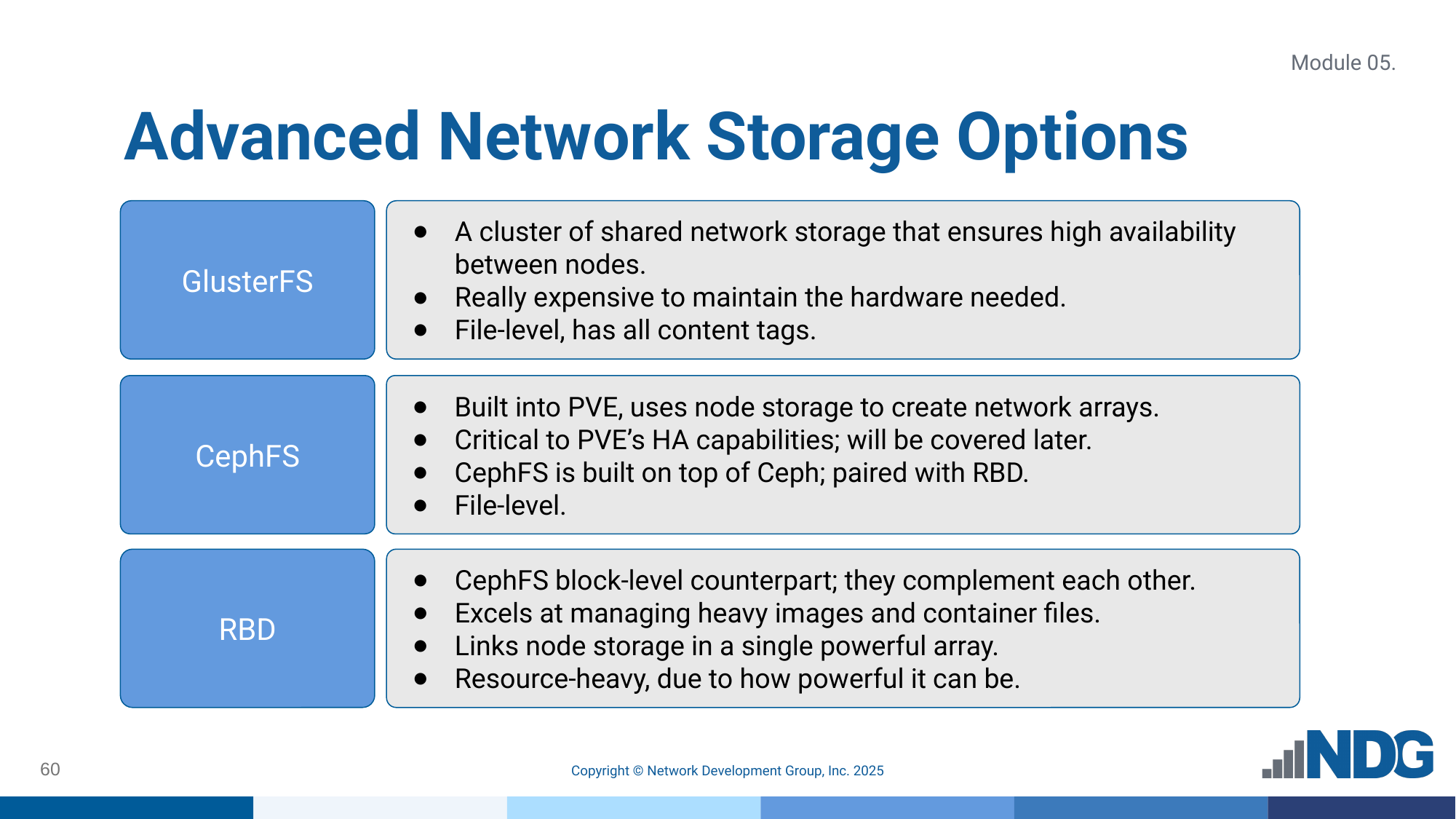

Module 05.
# Advanced Network Storage Options
GlusterFS
A cluster of shared network storage that ensures high availability between nodes.
Really expensive to maintain the hardware needed.
File-level, has all content tags.
CephFS
Built into PVE, uses node storage to create network arrays.
Critical to PVE’s HA capabilities; will be covered later.
CephFS is built on top of Ceph; paired with RBD.
File-level.
RBD
CephFS block-level counterpart; they complement each other.
Excels at managing heavy images and container files.
Links node storage in a single powerful array.
Resource-heavy, due to how powerful it can be.